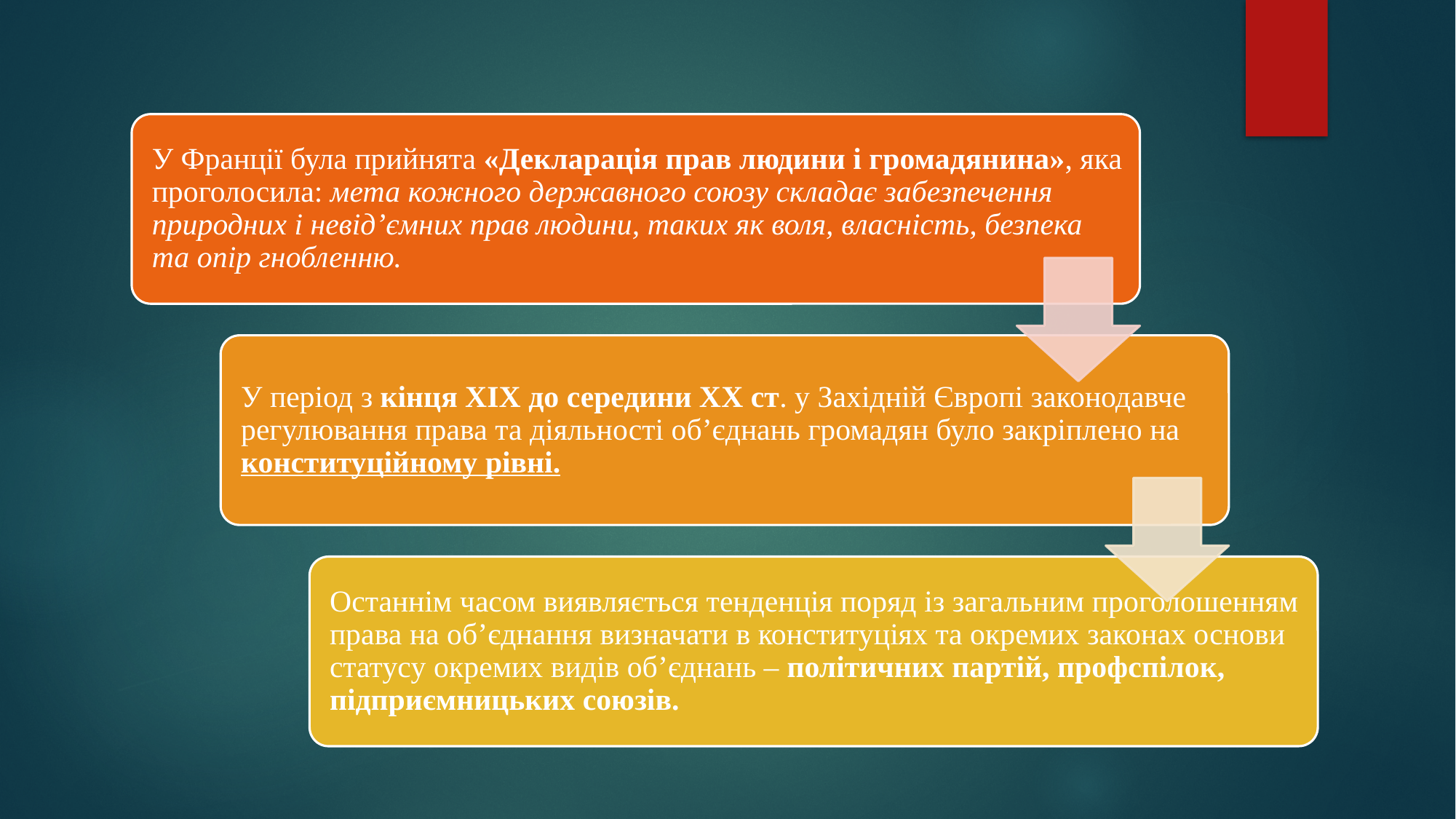

У Франції була прийнята «Декларація прав людини і громадянина», яка проголосила: мета кожного державного союзу складає забезпечення природних і невід’ємних прав людини, таких як воля, власність, безпека та опір гнобленню.
У період з кінця XIX до середини XX ст. у Західній Європі законодавче регулювання права та діяльності об’єднань громадян було закріплено на конституційному рівні.
Останнім часом виявляється тенденція поряд із загальним проголошенням права на об’єднання визначати в конституціях та окремих законах основи статусу окремих видів об’єднань – політичних партій, профспілок, підприємницьких союзів.